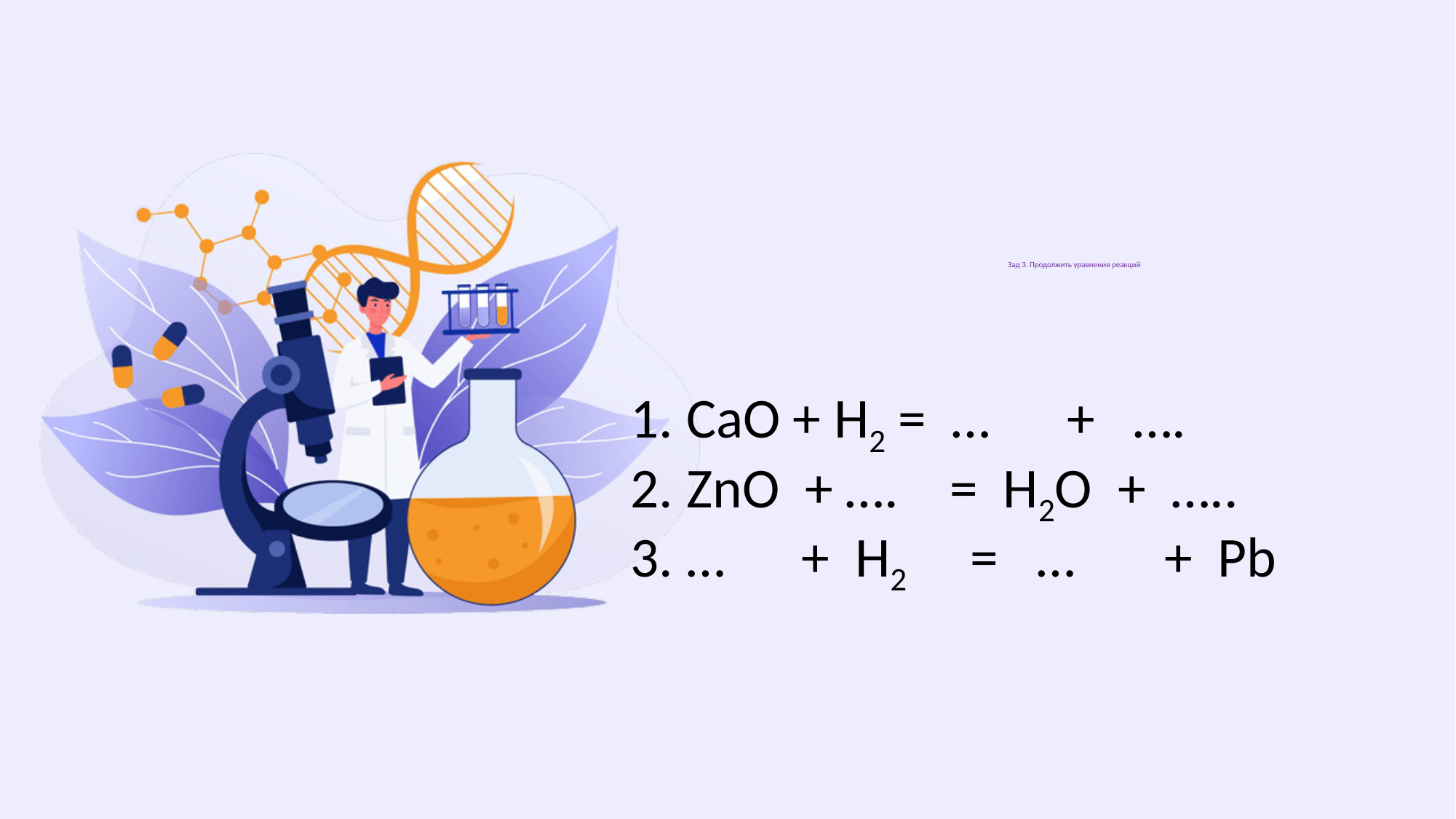

# Зад 3. Продолжить уравнения реакций

1. CaO + H2 =  …      +   ….
2. ZnO  + ….    =  H2O  +  …..
3. …      +  H2     =   …       +  Pb